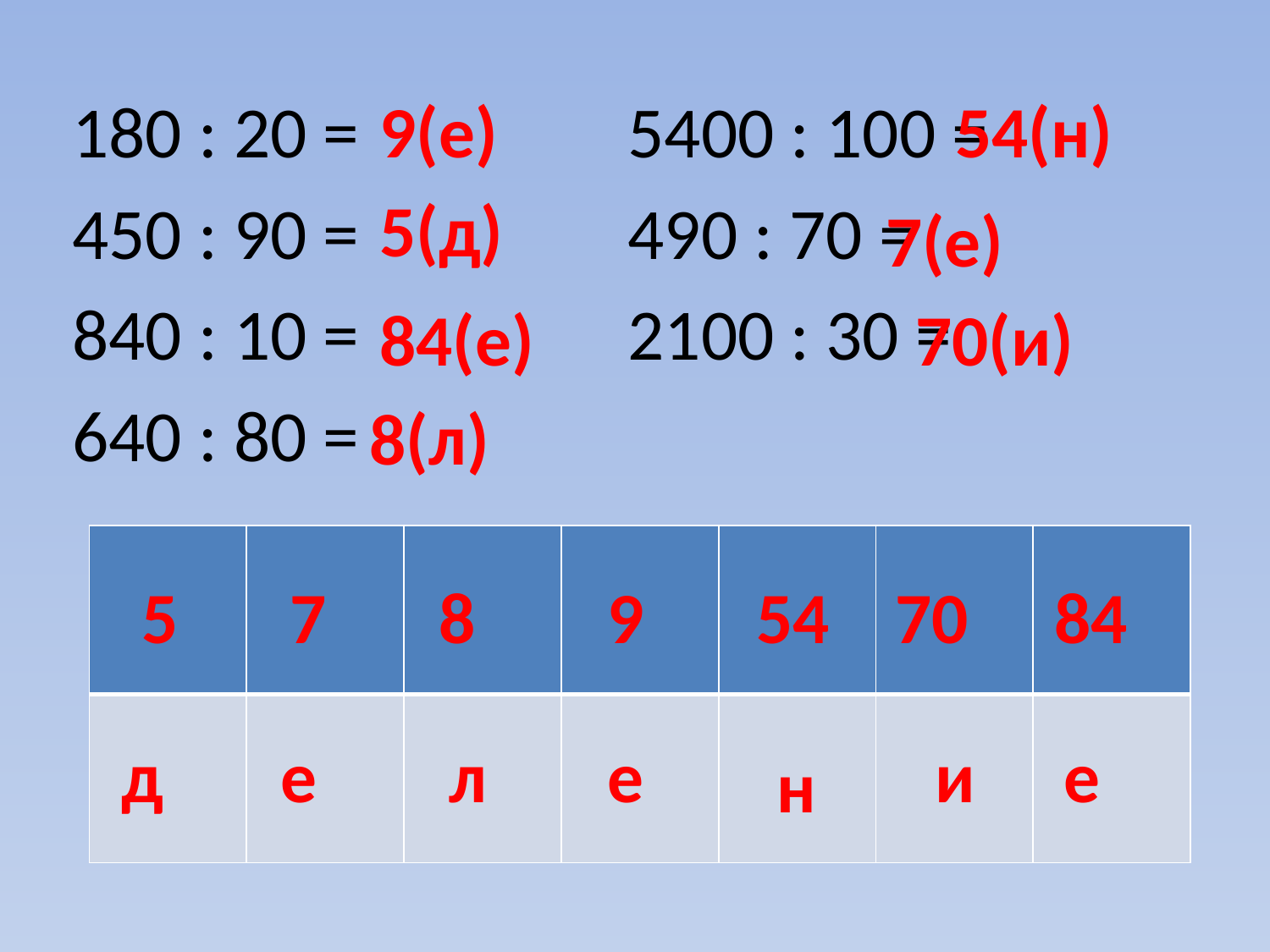

180 : 20 =  		5400 : 100 =
450 : 90 = 		490 : 70 =
840 : 10 = 		2100 : 30 =
640 : 80 =

9(е)
54(н)
5(д)
7(е)
84(е)
70(и)
8(л)
|  |  |  |  |  |  |  |
| --- | --- | --- | --- | --- | --- | --- |
|  |  |  |  |  |  |  |
5
7
8
9
54
70
84
д
е
л
е
и
е
н